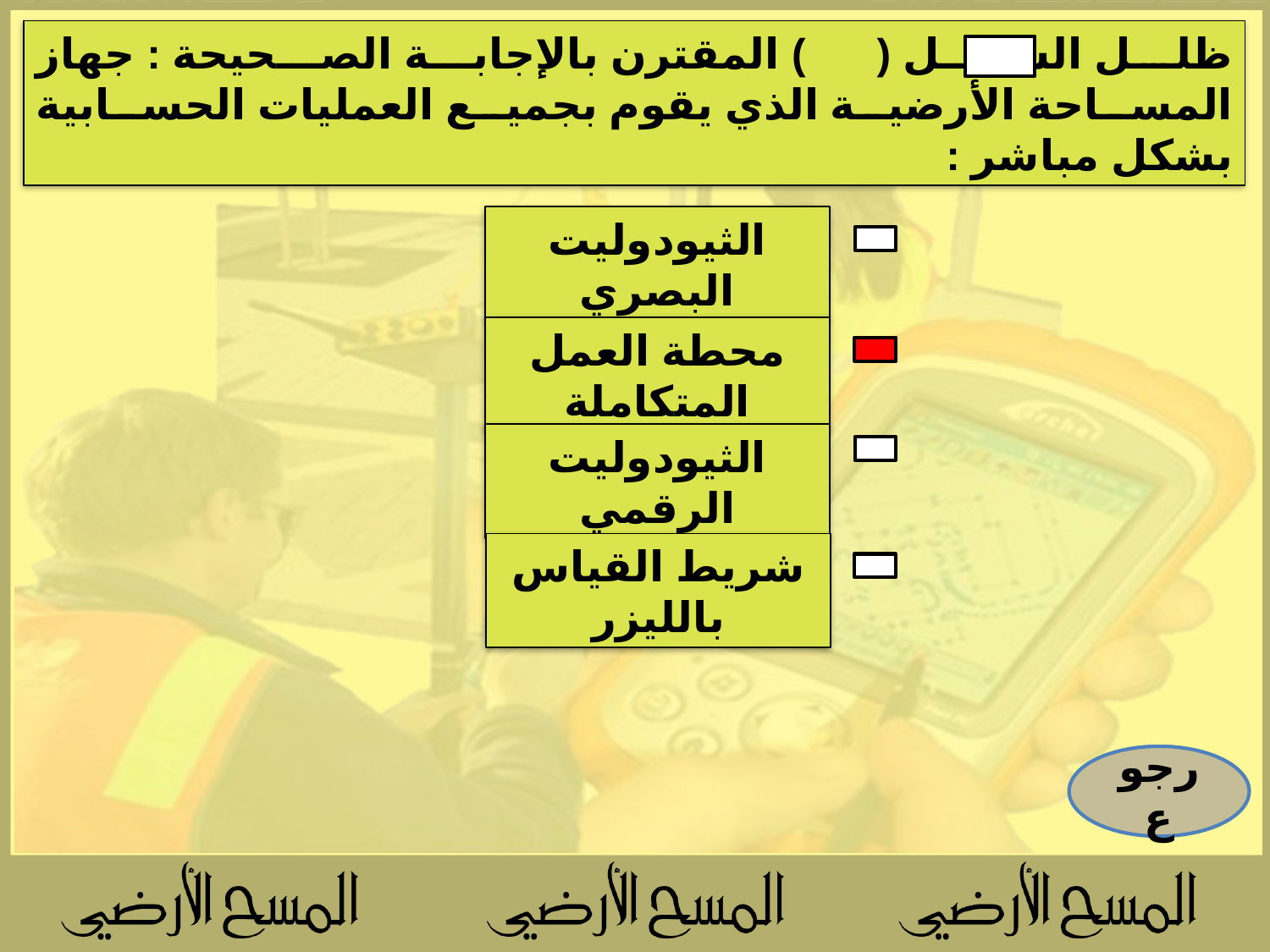

ظلل الشكل (      ) المقترن بالإجابة الصحيحة : جهاز المساحة الأرضية الذي يقوم بجميع العمليات الحسابية بشكل مباشر :

الثيودوليت البصري

محطة العمل المتكاملة

الثيودوليت الرقمي

شريط القياس بالليزر

رجوع